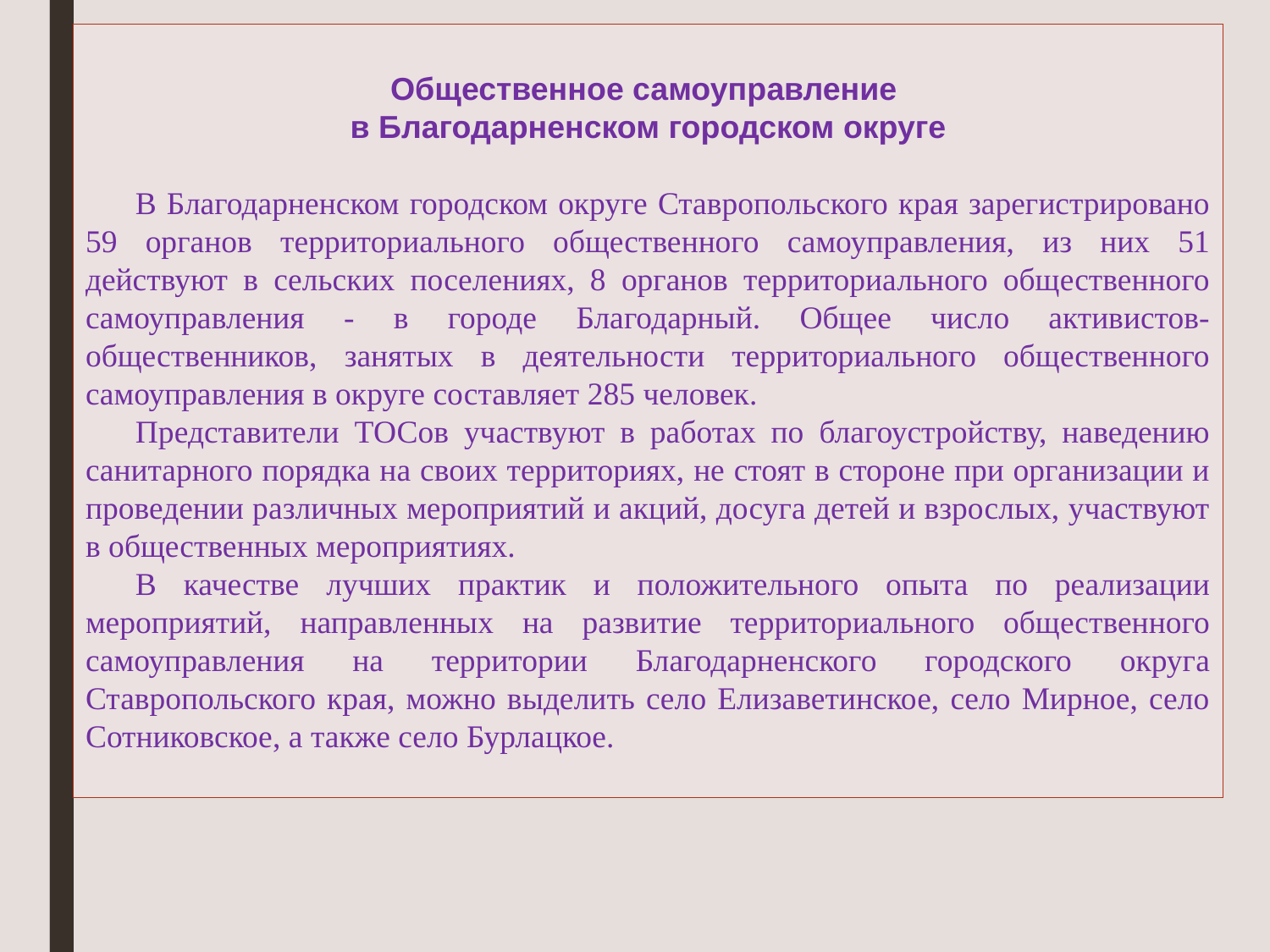

Общественное самоуправление
в Благодарненском городском округе

В Благодарненском городском округе Ставропольского края зарегистрировано 59 органов территориального общественного самоуправления, из них 51 действуют в сельских поселениях, 8 органов территориального общественного самоуправления - в городе Благодарный. Общее число активистов-общественников, занятых в деятельности территориального общественного самоуправления в округе составляет 285 человек.
Представители ТОСов участвуют в работах по благоустройству, наведению санитарного порядка на своих территориях, не стоят в стороне при организации и проведении различных мероприятий и акций, досуга детей и взрослых, участвуют в общественных мероприятиях.
В качестве лучших практик и положительного опыта по реализации мероприятий, направленных на развитие территориального общественного самоуправления на территории Благодарненского городского округа Ставропольского края, можно выделить село Елизаветинское, село Мирное, село Сотниковское, а также село Бурлацкое.